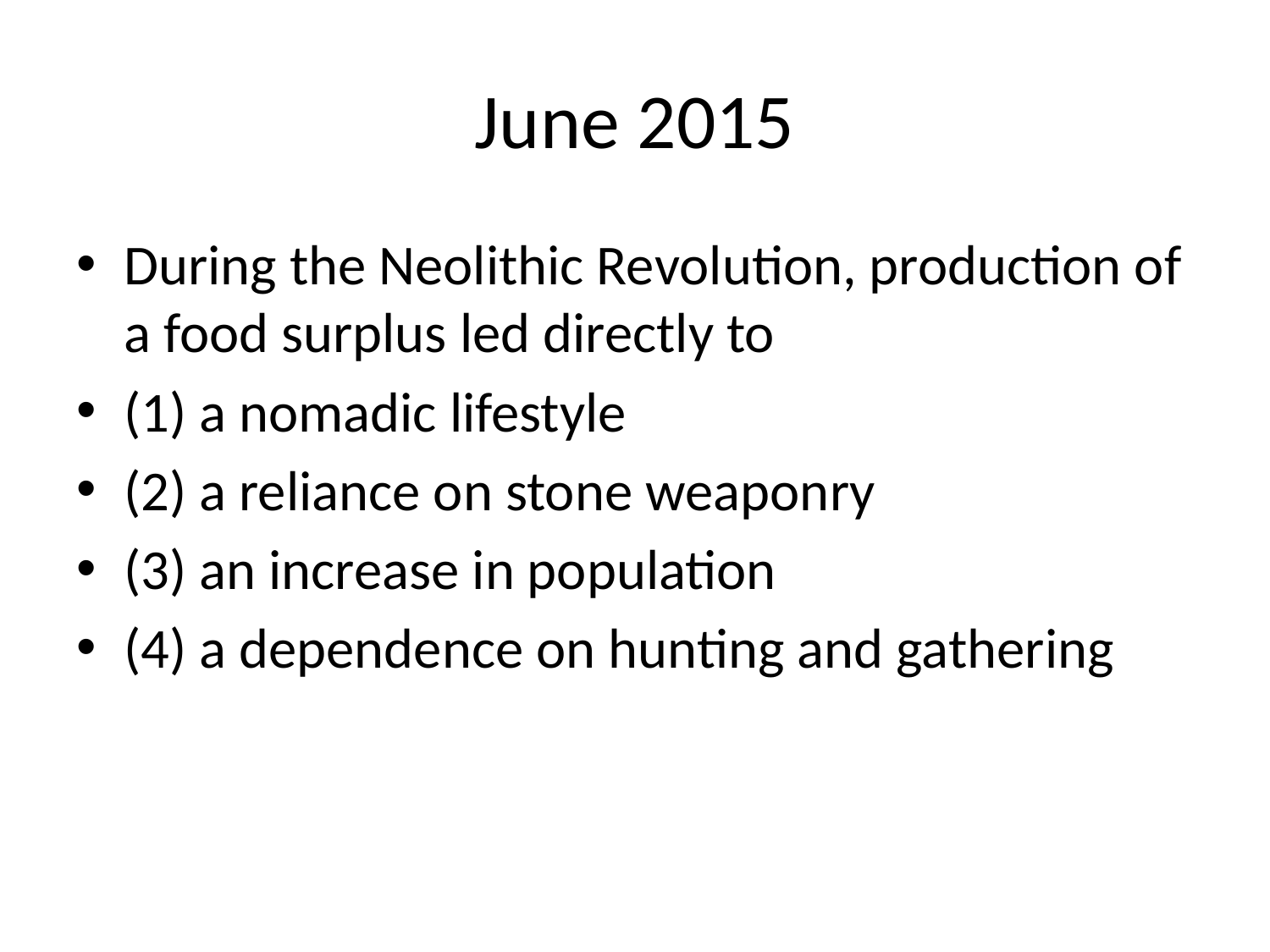

# June 2015
During the Neolithic Revolution, production of a food surplus led directly to
(1) a nomadic lifestyle
(2) a reliance on stone weaponry
(3) an increase in population
(4) a dependence on hunting and gathering